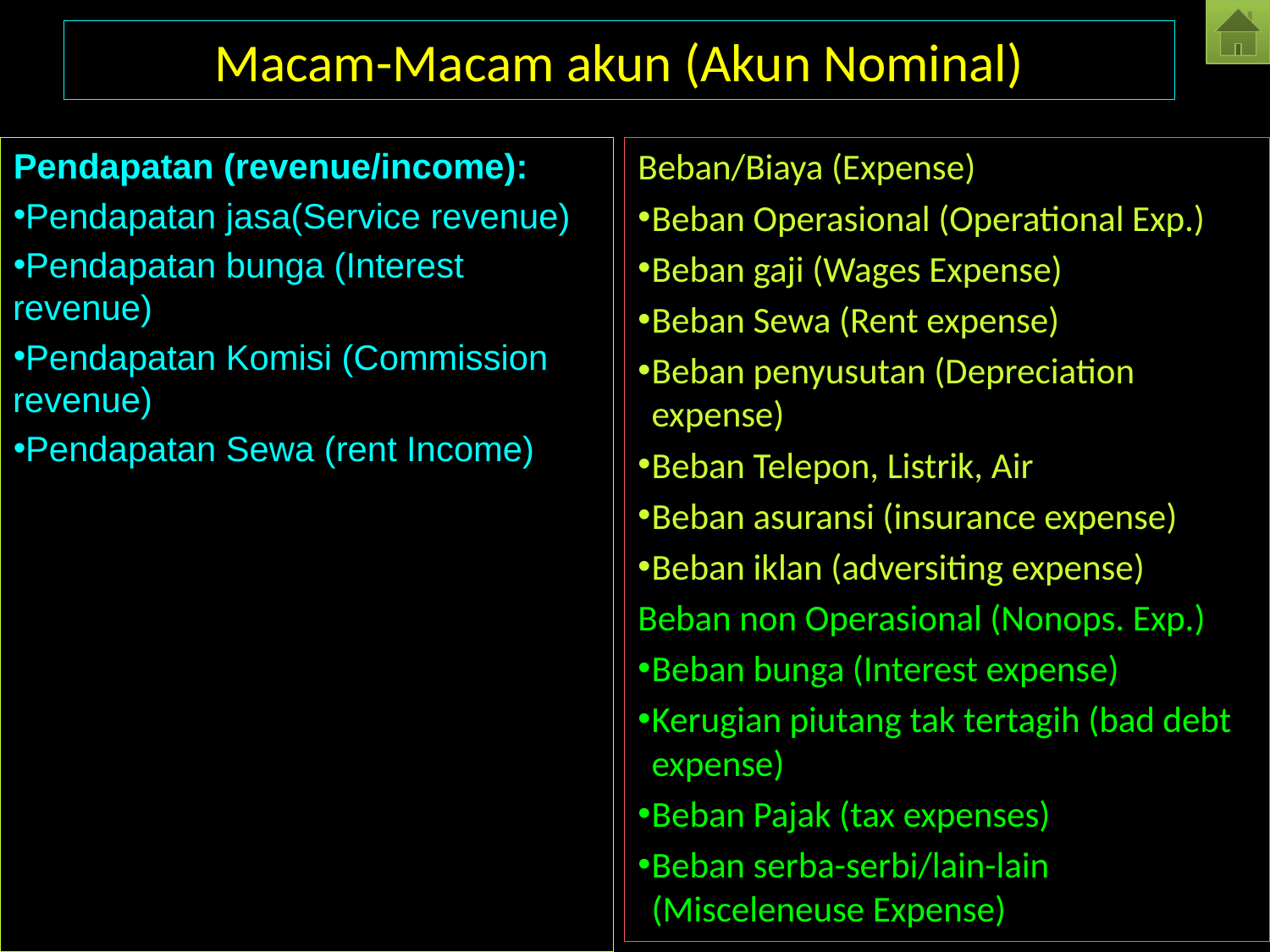

# Macam-Macam akun (Akun Nominal)
Pendapatan (revenue/income):
Pendapatan jasa(Service revenue)
Pendapatan bunga (Interest revenue)
Pendapatan Komisi (Commission revenue)
Pendapatan Sewa (rent Income)
Beban/Biaya (Expense)
Beban Operasional (Operational Exp.)
Beban gaji (Wages Expense)
Beban Sewa (Rent expense)
Beban penyusutan (Depreciation expense)
Beban Telepon, Listrik, Air
Beban asuransi (insurance expense)
Beban iklan (adversiting expense)
Beban non Operasional (Nonops. Exp.)
Beban bunga (Interest expense)
Kerugian piutang tak tertagih (bad debt expense)
Beban Pajak (tax expenses)
Beban serba-serbi/lain-lain (Misceleneuse Expense)